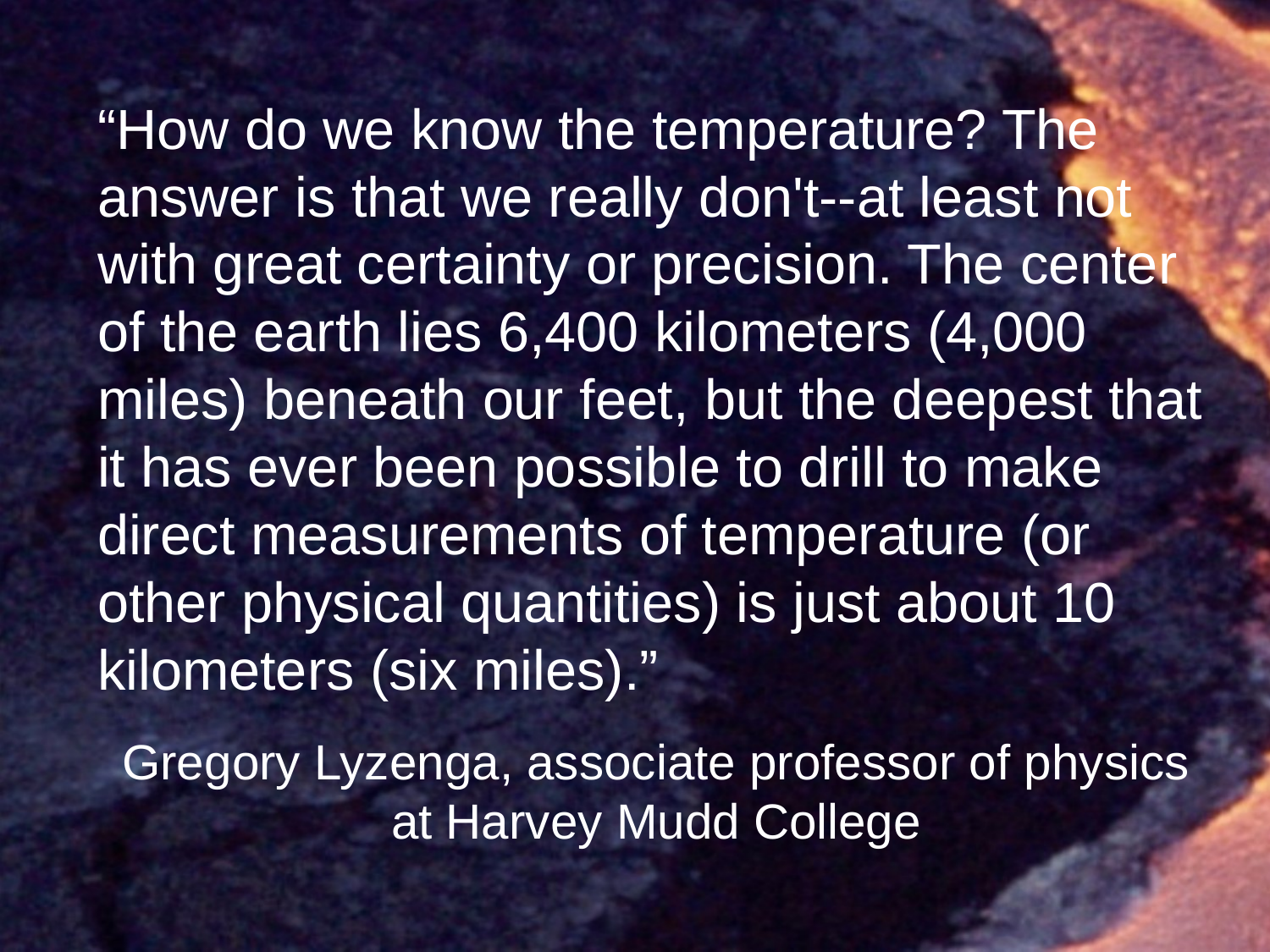

“How do we know the temperature? The answer is that we really don't--at least not with great certainty or precision. The center of the earth lies 6,400 kilometers (4,000 miles) beneath our feet, but the deepest that it has ever been possible to drill to make direct measurements of temperature (or other physical quantities) is just about 10 kilometers (six miles).”

# Gregory Lyzenga, associate professor of physics at Harvey Mudd College